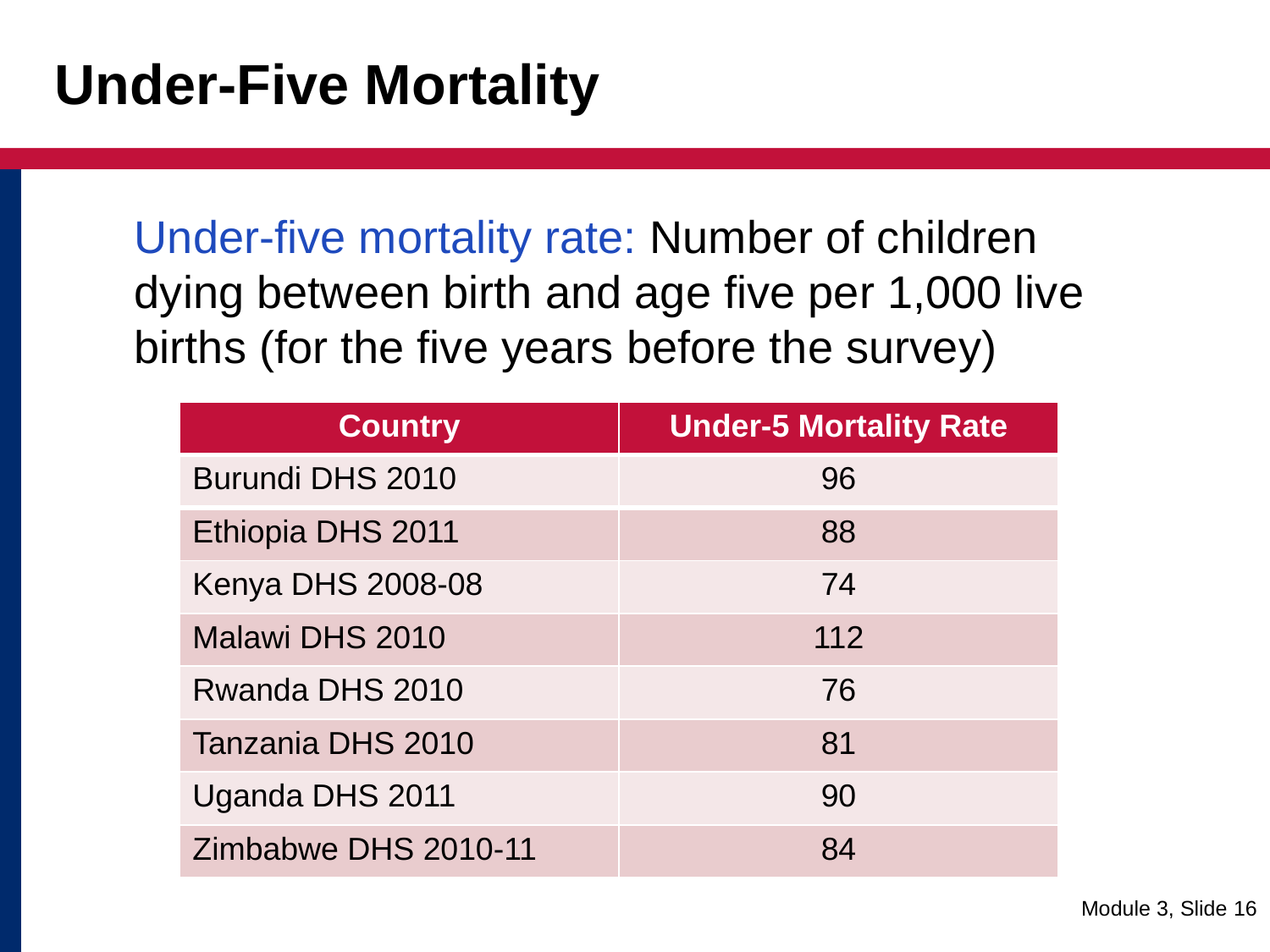

# Under-Five Mortality
	Under-five mortality rate: Number of children dying between birth and age five per 1,000 live births (for the five years before the survey)
| Country | Under-5 Mortality Rate |
| --- | --- |
| Burundi DHS 2010 | 96 |
| Ethiopia DHS 2011 | 88 |
| Kenya DHS 2008-08 | 74 |
| Malawi DHS 2010 | 112 |
| Rwanda DHS 2010 | 76 |
| Tanzania DHS 2010 | 81 |
| Uganda DHS 2011 | 90 |
| Zimbabwe DHS 2010-11 | 84 |
Module 3, Slide 16